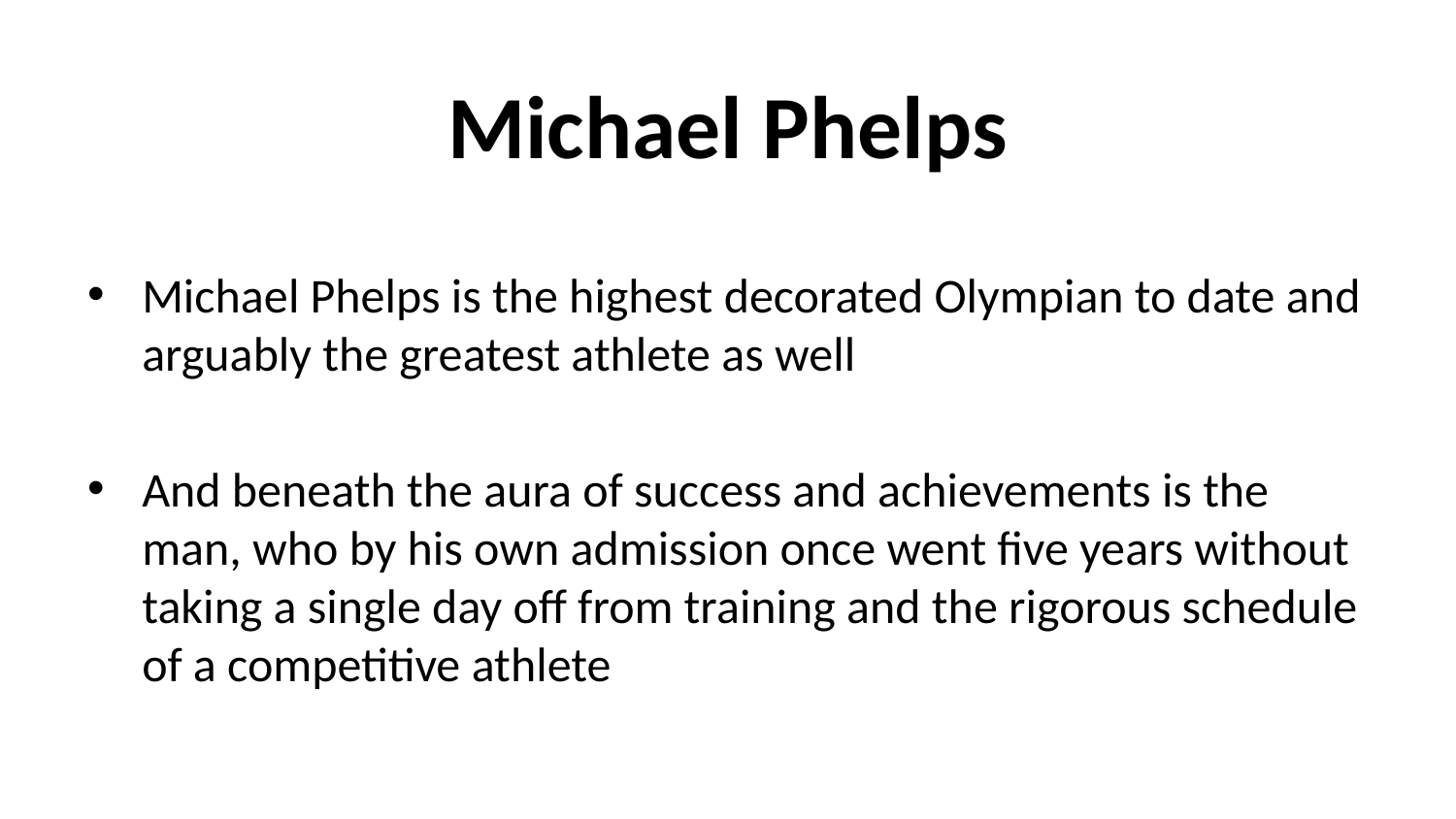

# Michael Phelps
Michael Phelps is the highest decorated Olympian to date and arguably the greatest athlete as well

And beneath the aura of success and achievements is the man, who by his own admission once went five years without taking a single day off from training and the rigorous schedule of a competitive athlete